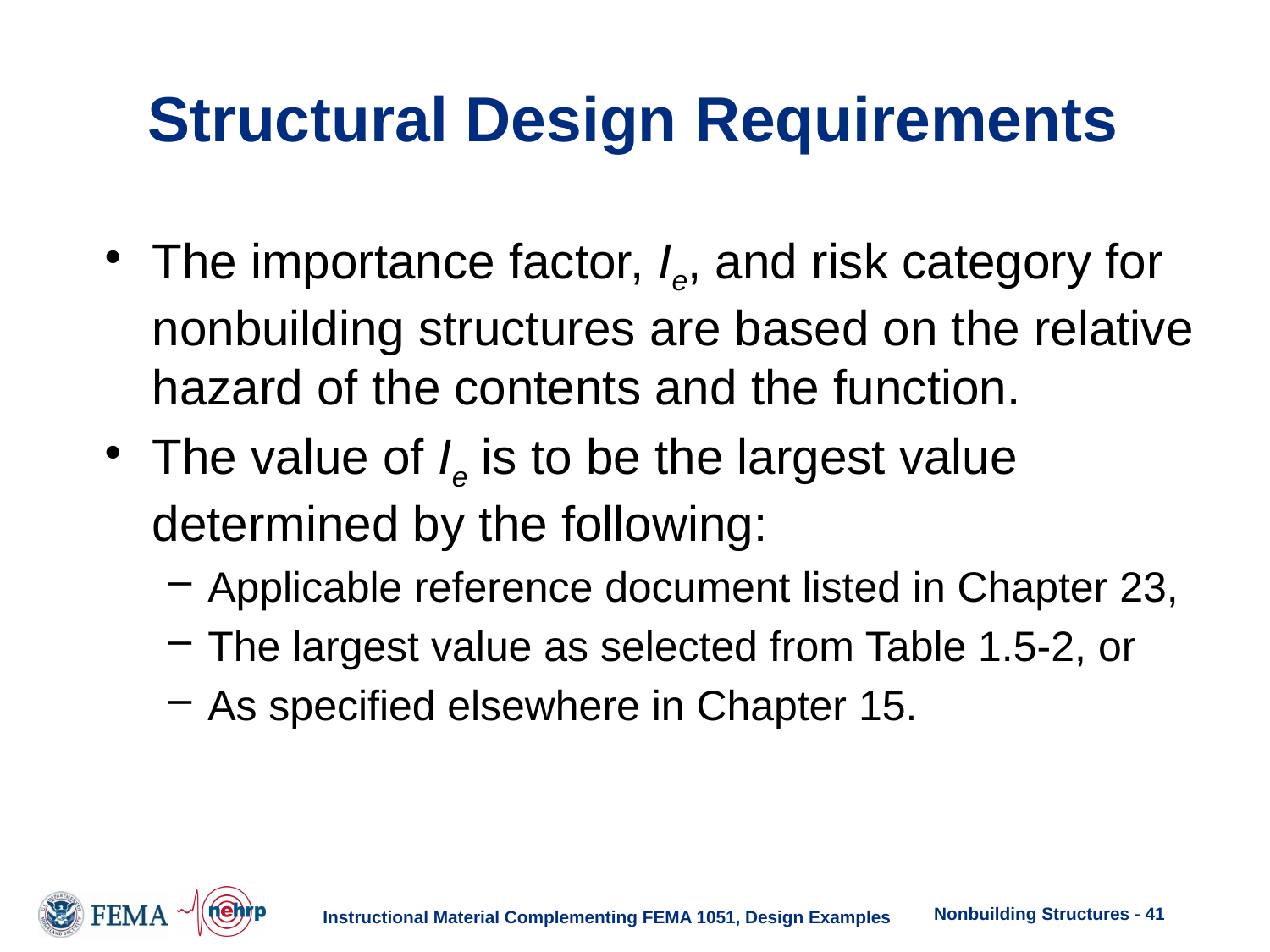

# Structural Design Requirements
The importance factor, Ie, and risk category for nonbuilding structures are based on the relative hazard of the contents and the function.
The value of Ie is to be the largest value determined by the following:
Applicable reference document listed in Chapter 23,
The largest value as selected from Table 1.5-2, or
As specified elsewhere in Chapter 15.
Nonbuilding Structures - 41
Instructional Material Complementing FEMA 1051, Design Examples